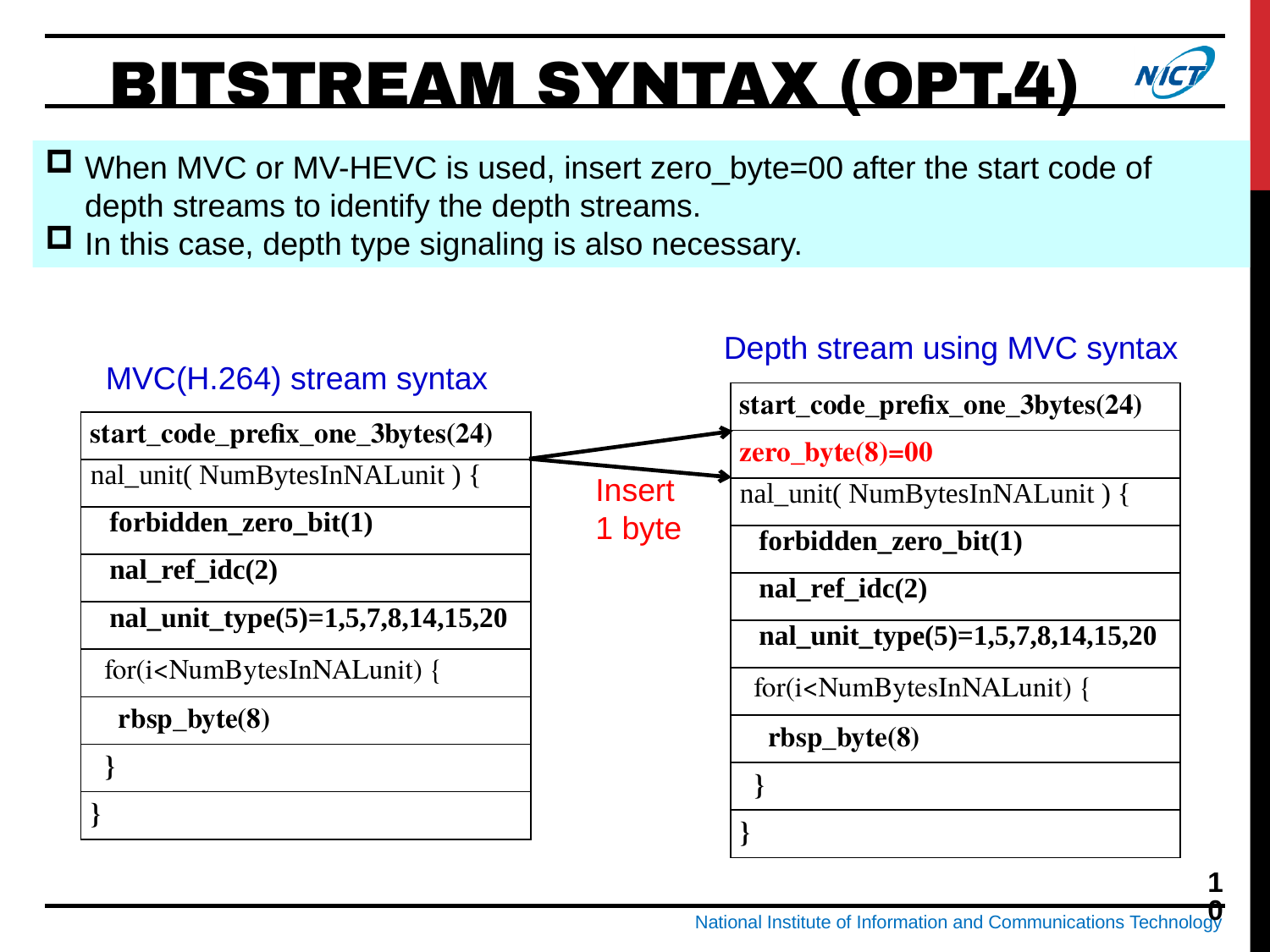

Bitstream syntax (opt.4)
When MVC or MV-HEVC is used, insert zero_byte=00 after the start code of depth streams to identify the depth streams.
In this case, depth type signaling is also necessary.
Depth stream using MVC syntax
MVC(H.264) stream syntax
| start\_code\_prefix\_one\_3bytes(24) |
| --- |
| zero\_byte(8)=00 |
| nal\_unit( NumBytesInNALunit ) { |
| forbidden\_zero\_bit(1) |
| nal\_ref\_idc(2) |
| nal\_unit\_type(5)=1,5,7,8,14,15,20 |
| for(i<NumBytesInNALunit) { |
| rbsp\_byte(8) |
| } |
| } |
| start\_code\_prefix\_one\_3bytes(24) |
| --- |
| nal\_unit( NumBytesInNALunit ) { |
| forbidden\_zero\_bit(1) |
| nal\_ref\_idc(2) |
| nal\_unit\_type(5)=1,5,7,8,14,15,20 |
| for(i<NumBytesInNALunit) { |
| rbsp\_byte(8) |
| } |
| } |
Insert 1 byte
10